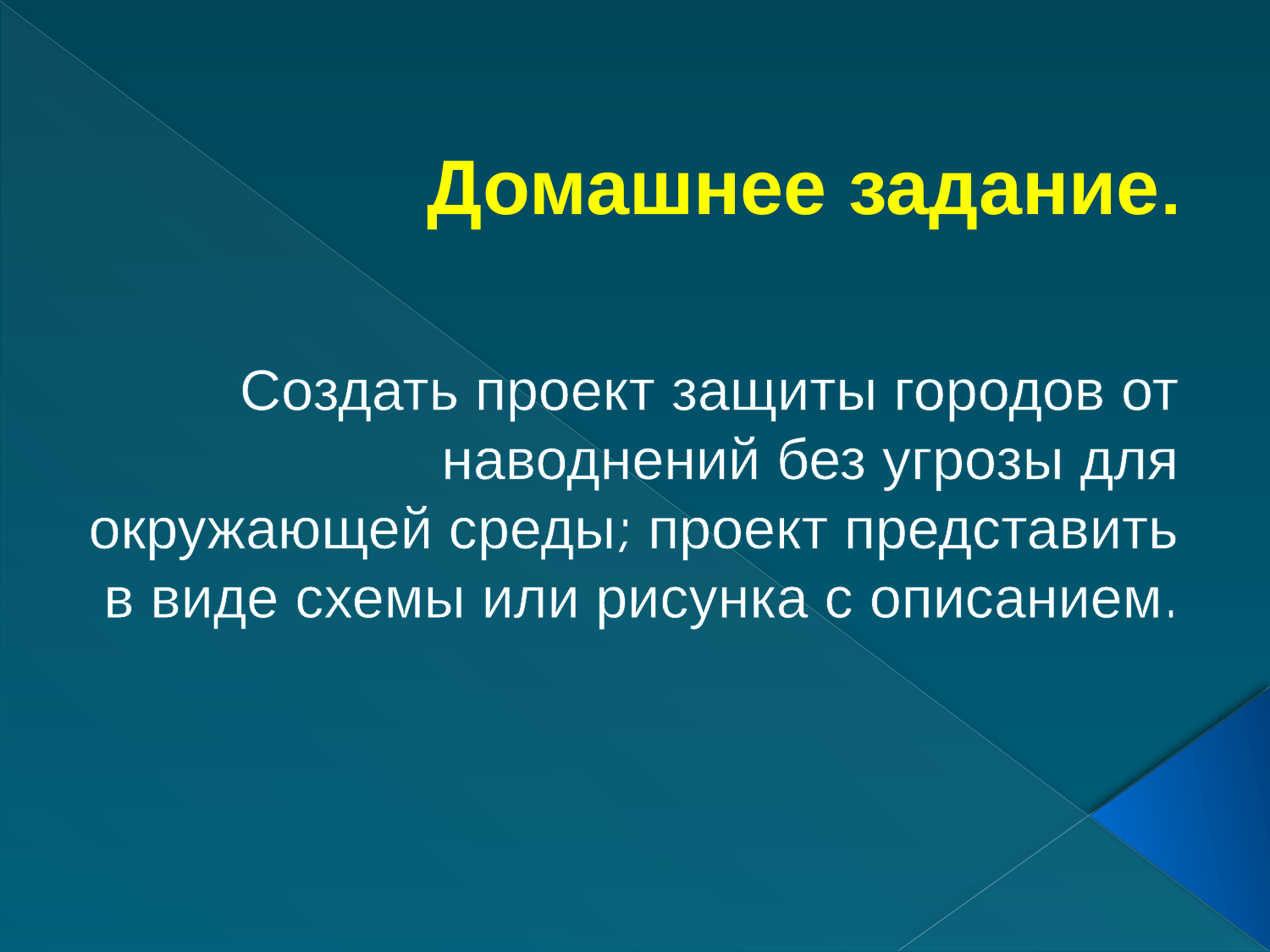

# Домашнее задание.
Создать проект защиты городов от наводнений без угрозы для окружающей среды; проект представить в виде схемы или рисунка с описанием.